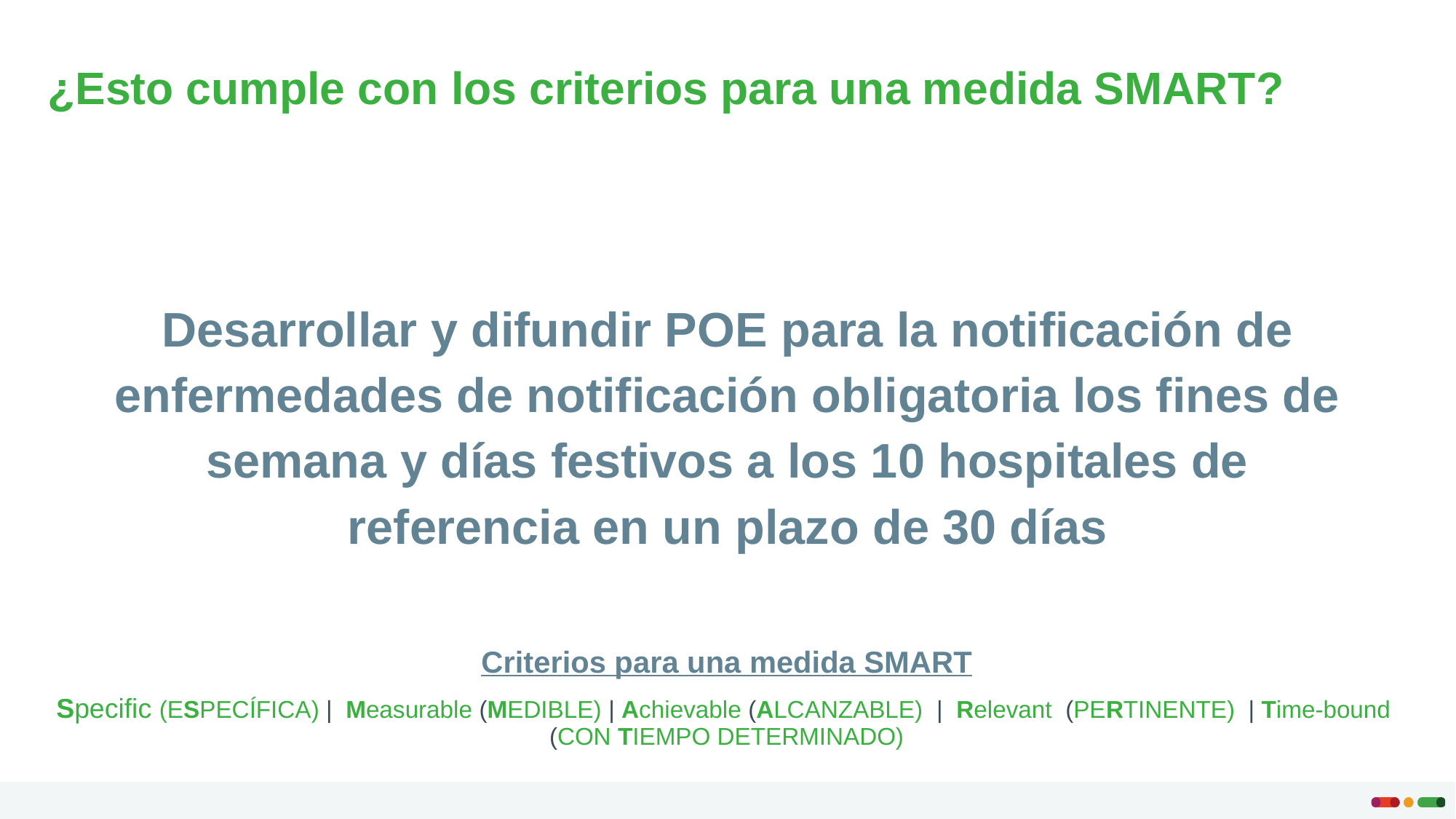

¿Esto cumple con los criterios para una medida SMART?
Desarrollar y difundir POE para la notificación de enfermedades de notificación obligatoria los fines de semana y días festivos a los 10 hospitales de referencia en un plazo de 30 días

Criterios para una medida SMART
Specific (ESPECÍFICA) |  Measurable (MEDIBLE) | Achievable (ALCANZABLE)  |  Relevant  (PERTINENTE)  | Time-bound
(CON TIEMPO DETERMINADO)